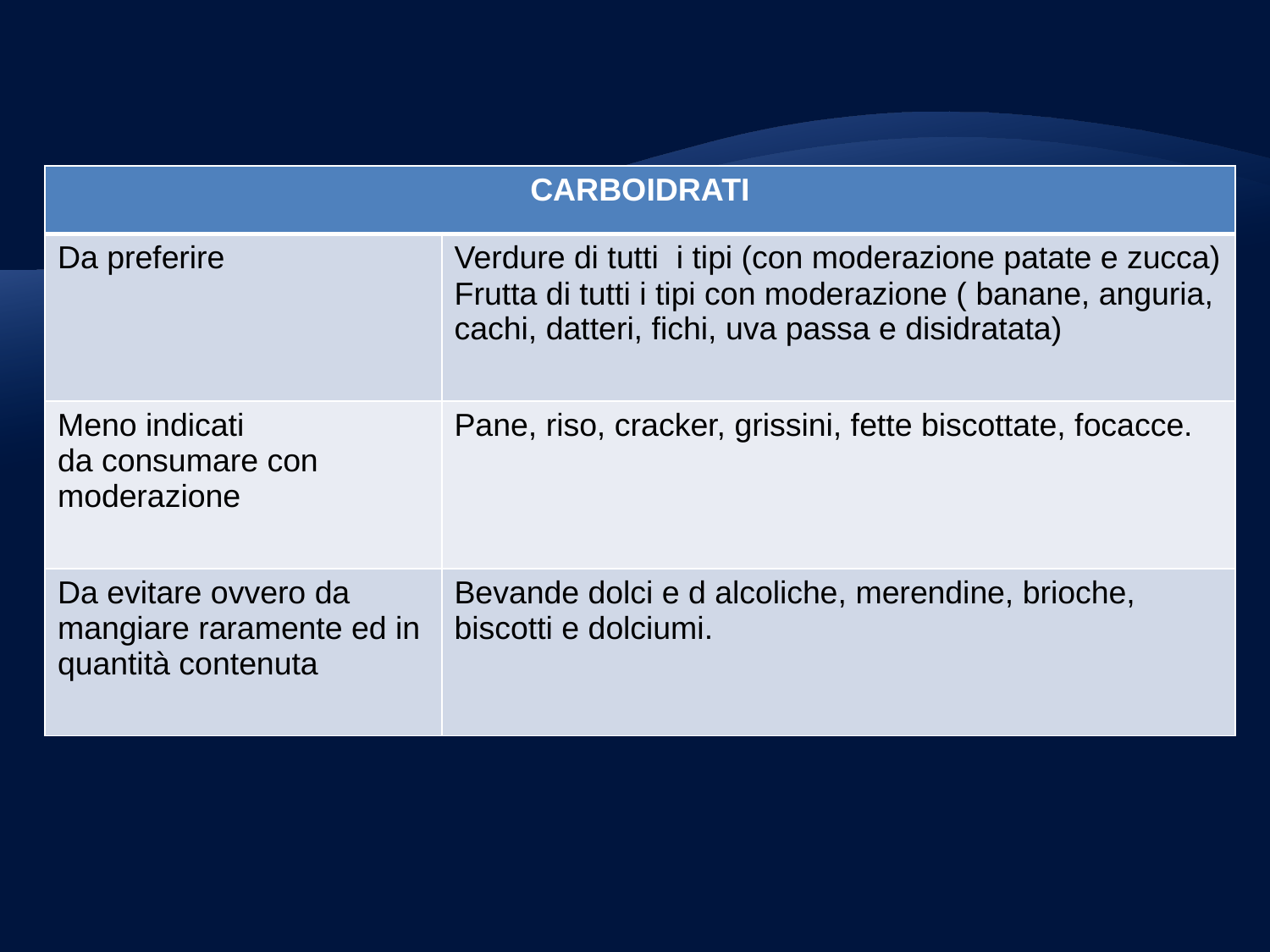

| CARBOIDRATI |  |
| --- | --- |
| Da preferire | Verdure di tutti i tipi (con moderazione patate e zucca) Frutta di tutti i tipi con moderazione ( banane, anguria, cachi, datteri, fichi, uva passa e disidratata) |
| Meno indicati da consumare con moderazione | Pane, riso, cracker, grissini, fette biscottate, focacce. |
| Da evitare ovvero da mangiare raramente ed in quantità contenuta | Bevande dolci e d alcoliche, merendine, brioche, biscotti e dolciumi. |